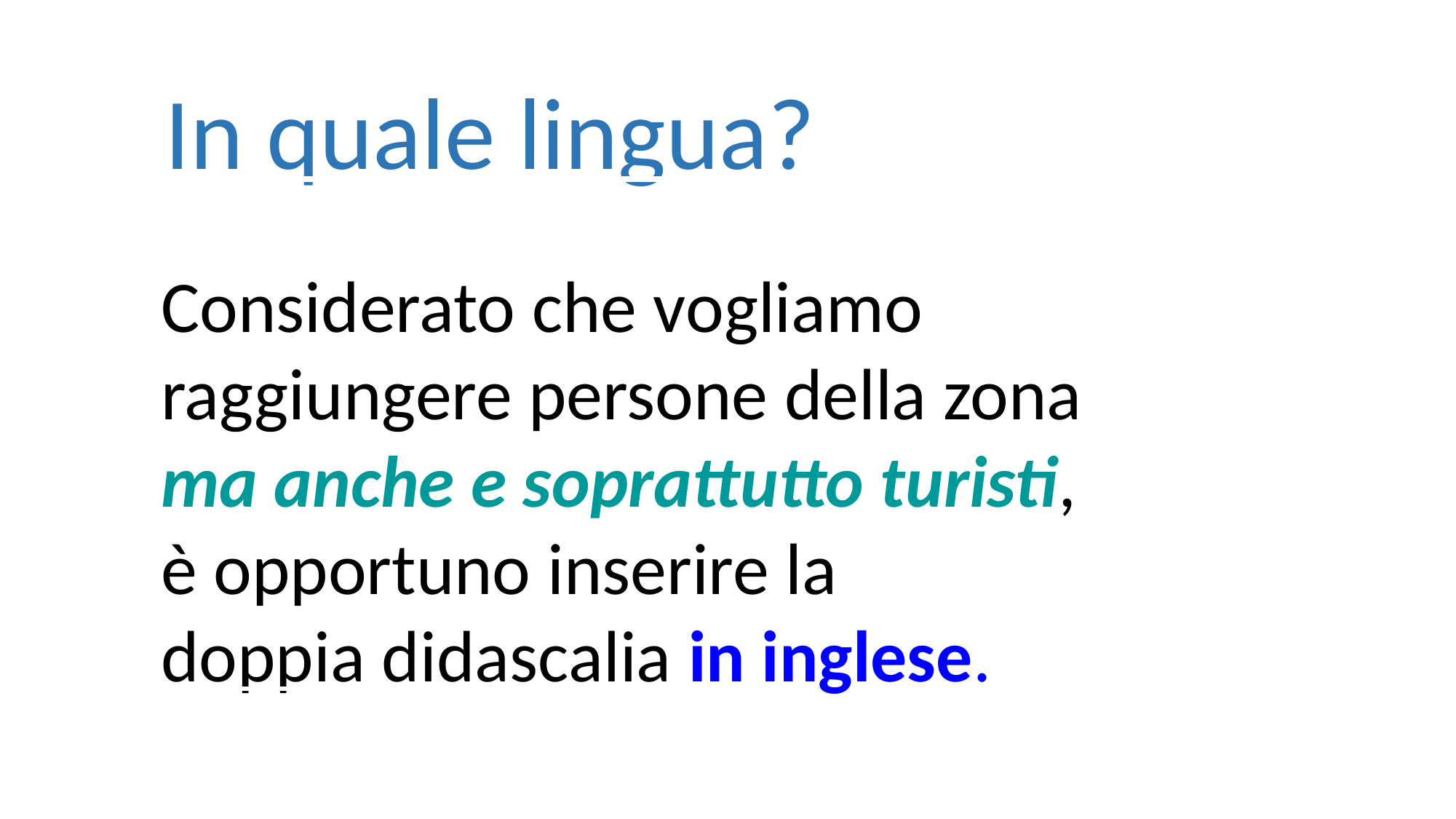

In quale lingua?

Considerato che vogliamo raggiungere persone della zona
ma anche e soprattutto turisti,
è opportuno inserire la
doppia didascalia in inglese.